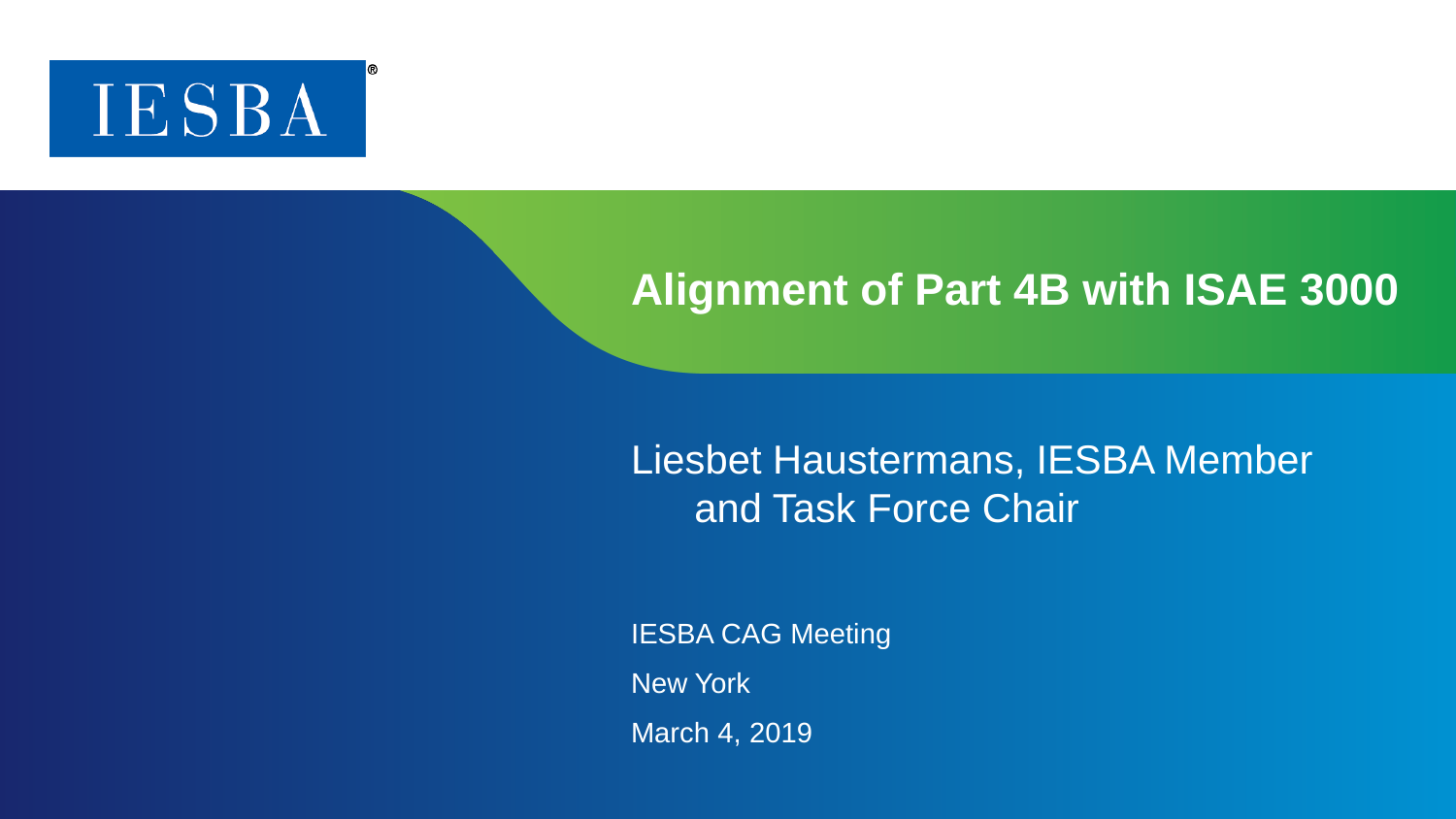

# Alignment of Part 4B with ISAE 3000
Liesbet Haustermans, IESBA Member
and Task Force Chair
IESBA CAG Meeting
New York
March 4, 2019